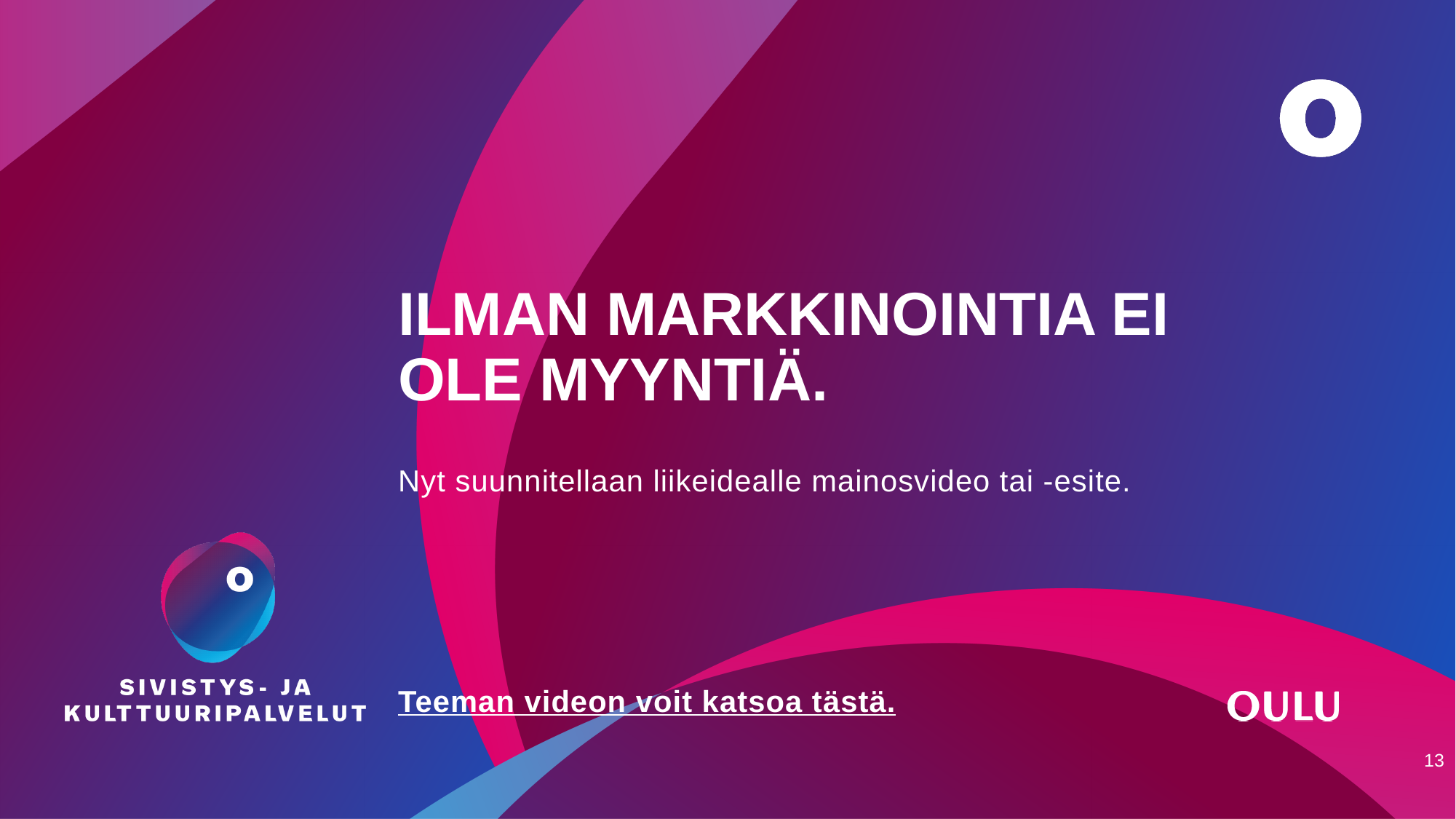

# ILMAN MARKKINOINTIA EI OLE MYYNTIÄ.
Nyt suunnitellaan liikeidealle mainosvideo tai -esite.
Teeman videon voit katsoa tästä.
13